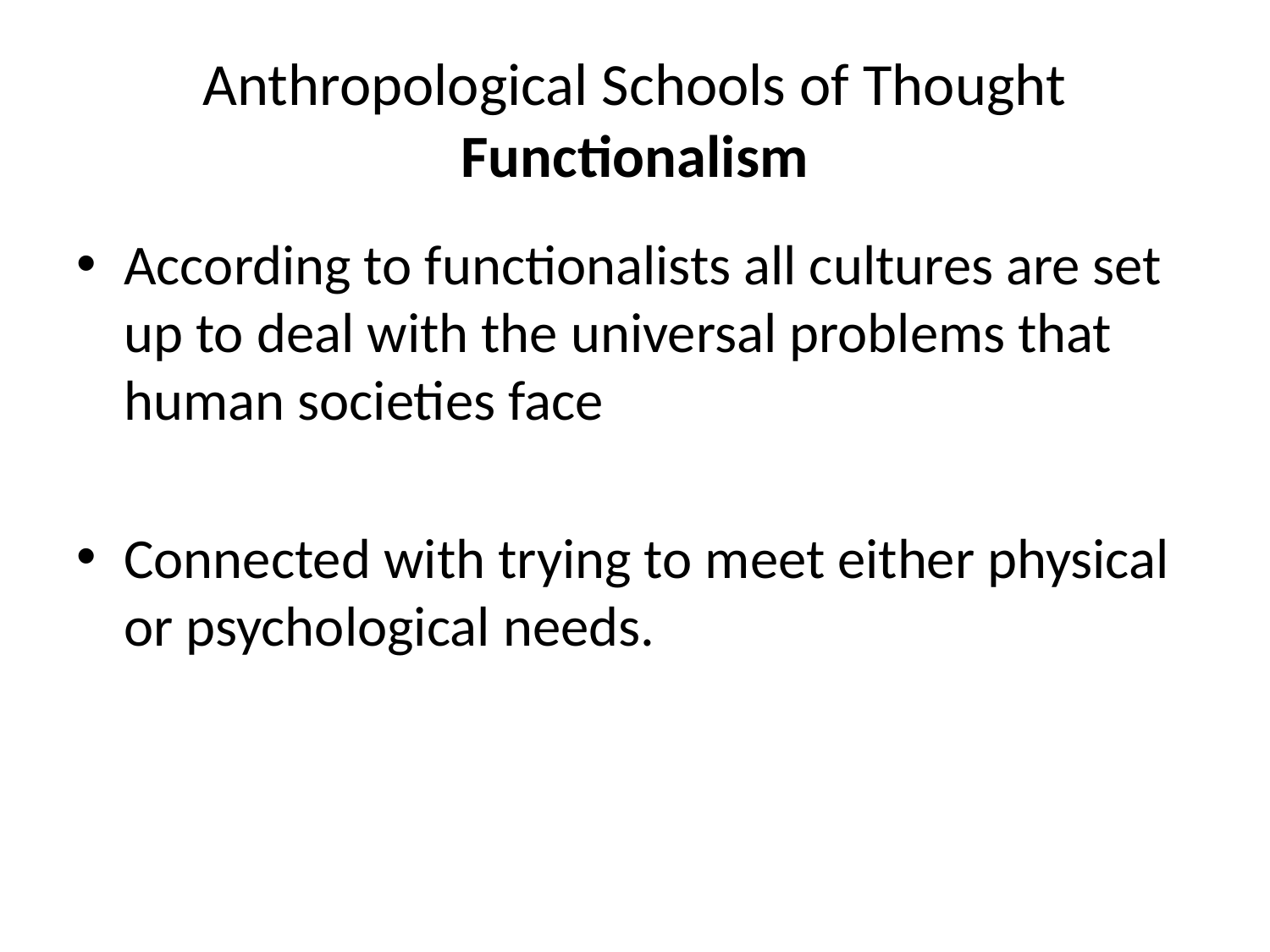

# Anthropological Schools of Thought Functionalism
According to functionalists all cultures are set up to deal with the universal problems that human societies face

Connected with trying to meet either physical or psychological needs.